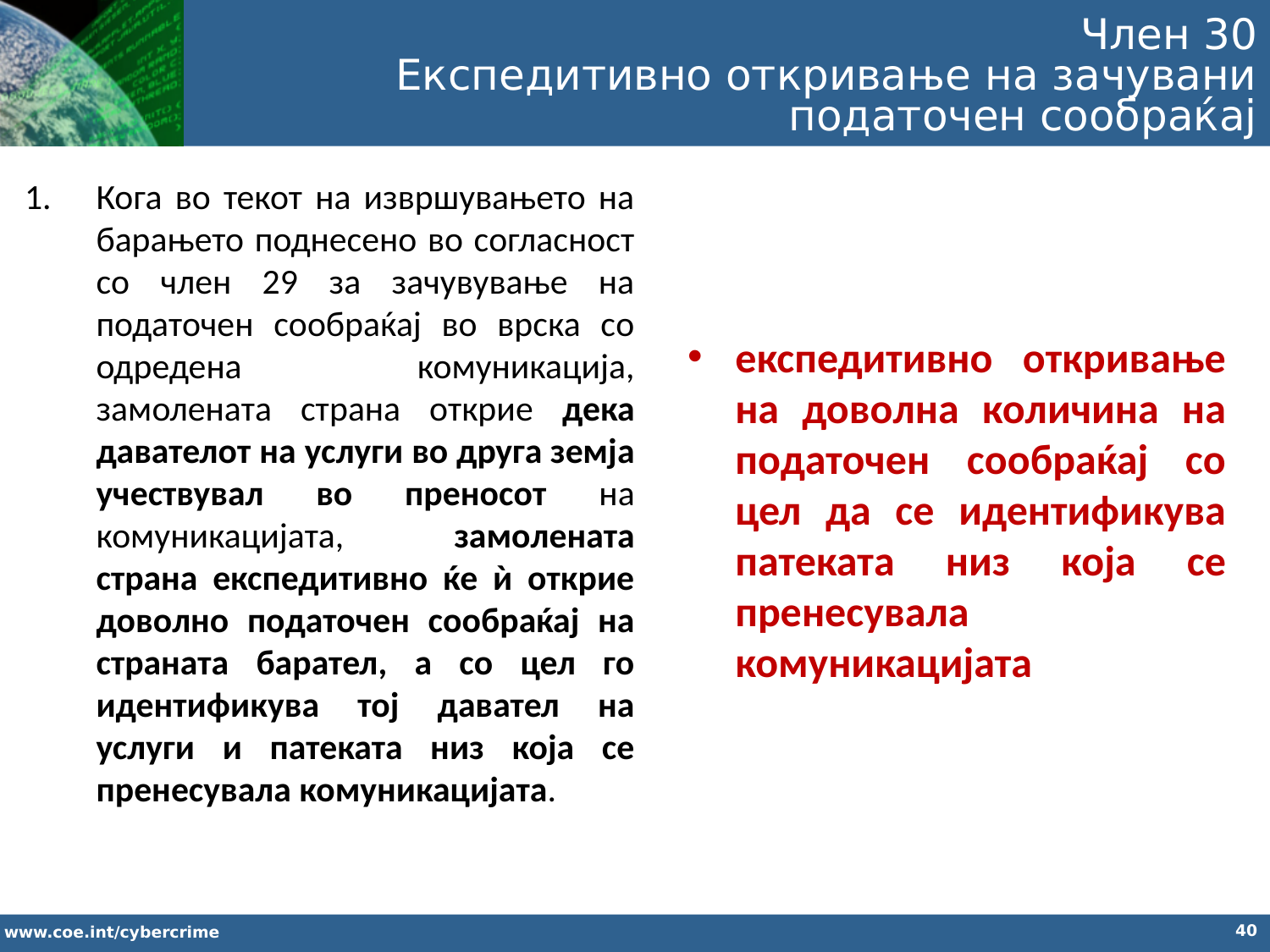

Член 30
Експедитивно откривање на зачувани податочен сообраќај
Кога во текот на извршувањето на барањето поднесено во согласност со член 29 за зачувување на податочен сообраќај во врска со одредена комуникација, замолената страна открие дека давателот на услуги во друга земја учествувал во преносот на комуникацијата, замолената страна експедитивно ќе ѝ открие доволно податочен сообраќај на страната барател, а со цел го идентификува тој давател на услуги и патеката низ која се пренесувала комуникацијата.
експедитивно откривање на доволна количина на податочен сообраќај со цел да се идентификува патеката низ која се пренесувала комуникацијата
40